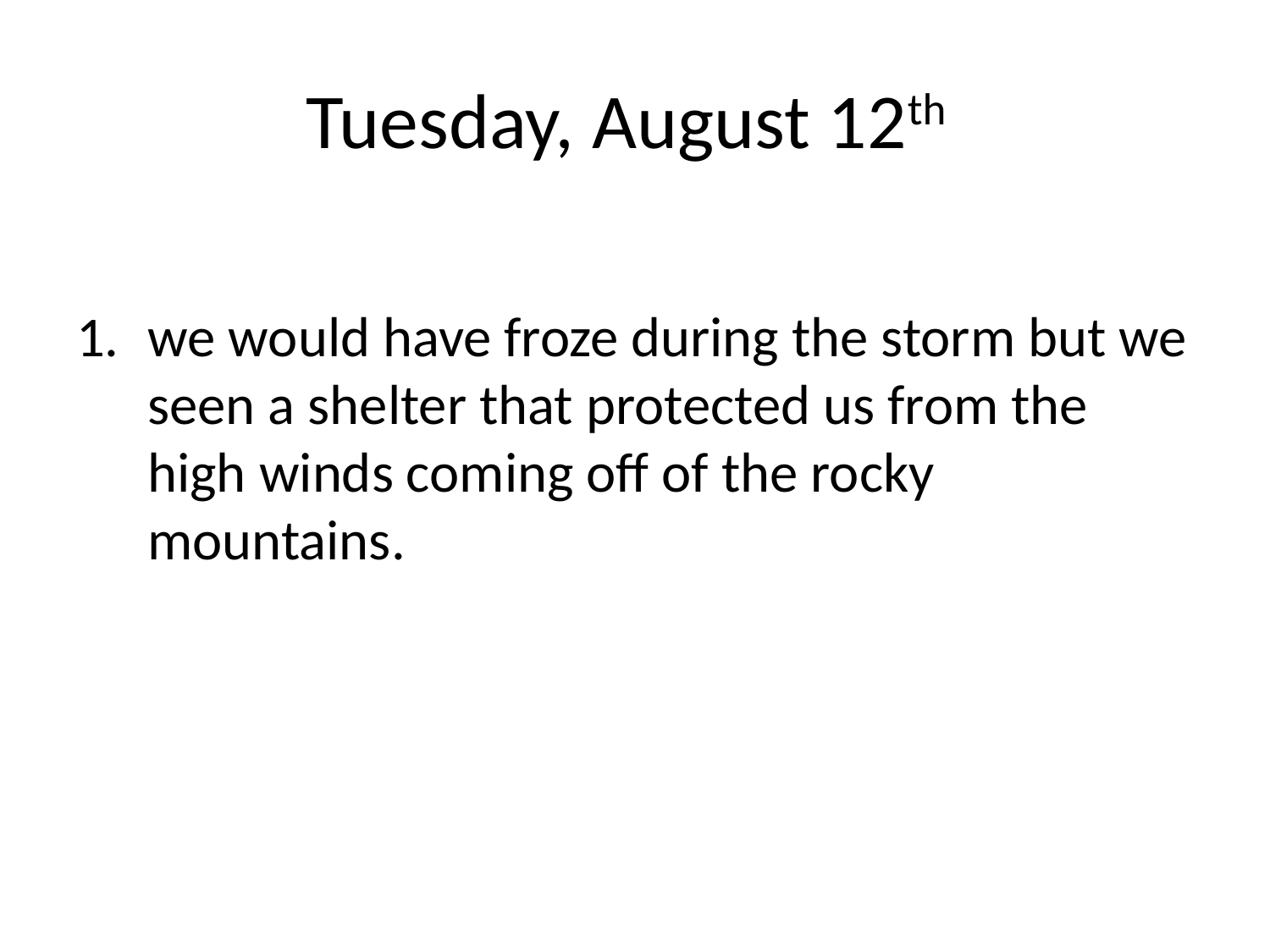

# Tuesday, August 12th
we would have froze during the storm but we seen a shelter that protected us from the high winds coming off of the rocky mountains.